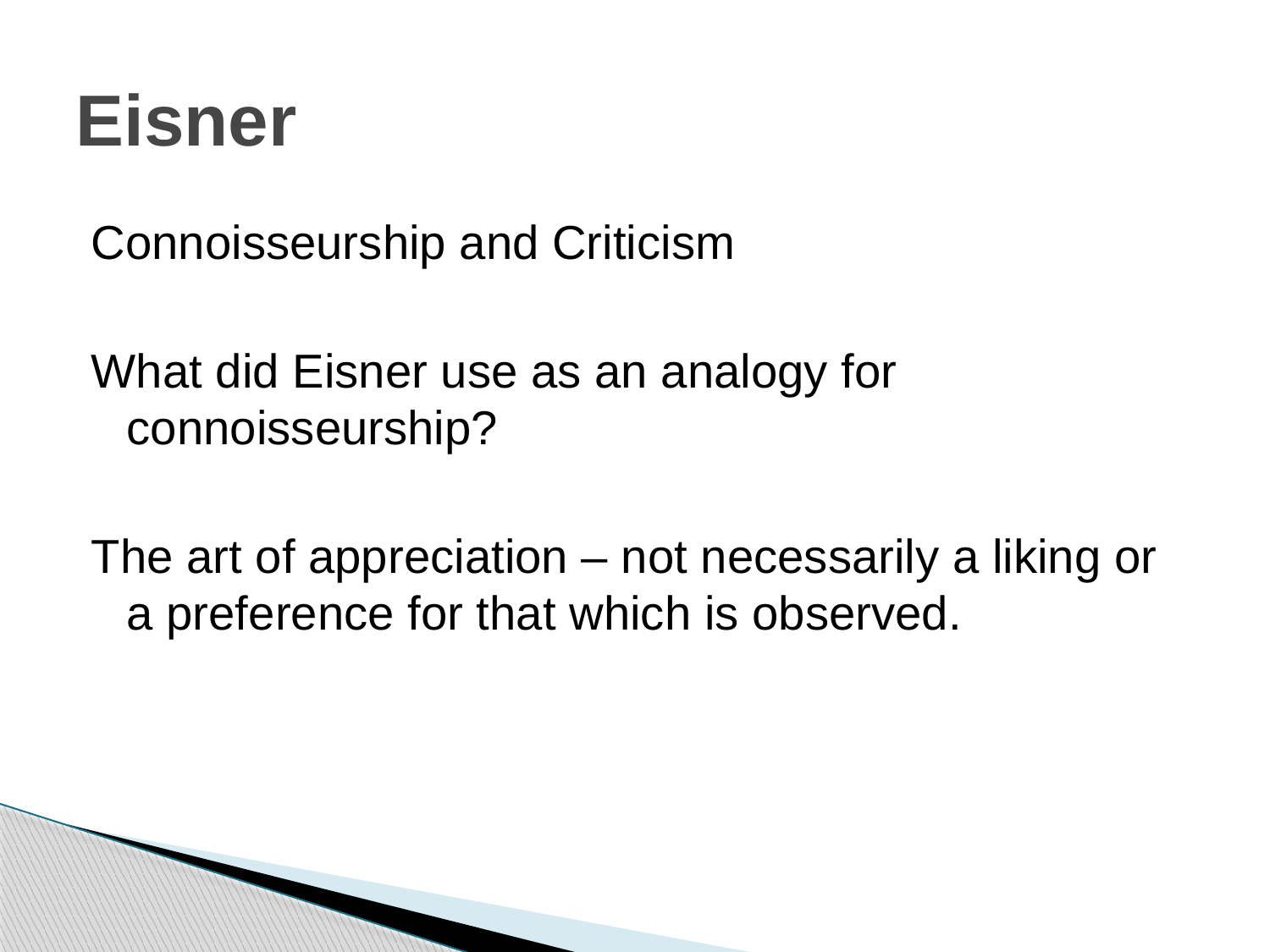

# Eisner
Connoisseurship and Criticism

What did Eisner use as an analogy for connoisseurship?

The art of appreciation – not necessarily a liking or a preference for that which is observed.